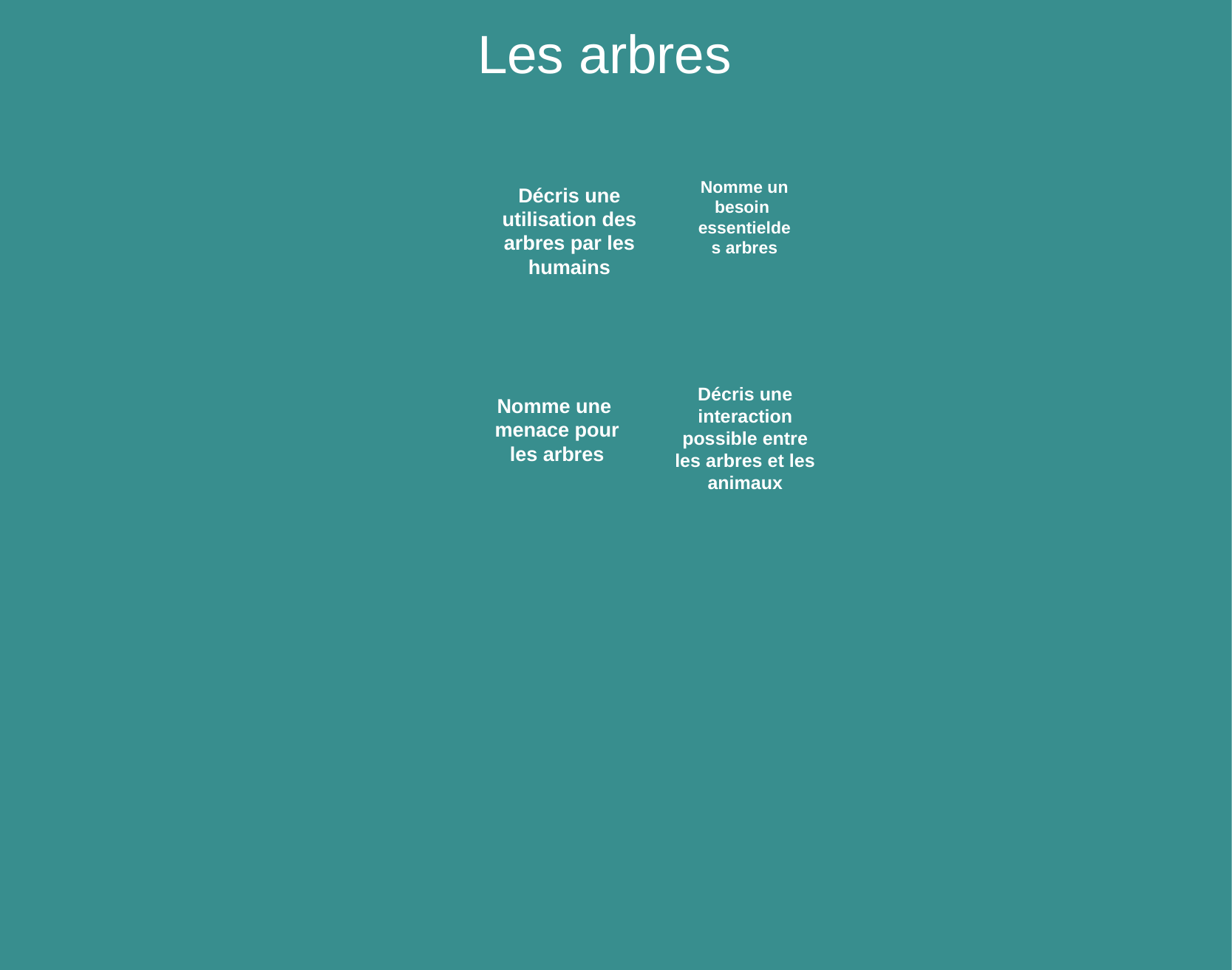

Les arbres
Nomme un besoin  essentieldes arbres
Décris une utilisation des arbres par les humains
Décris une interaction possible entre les arbres et les animaux
Nomme une  menace pour les arbres